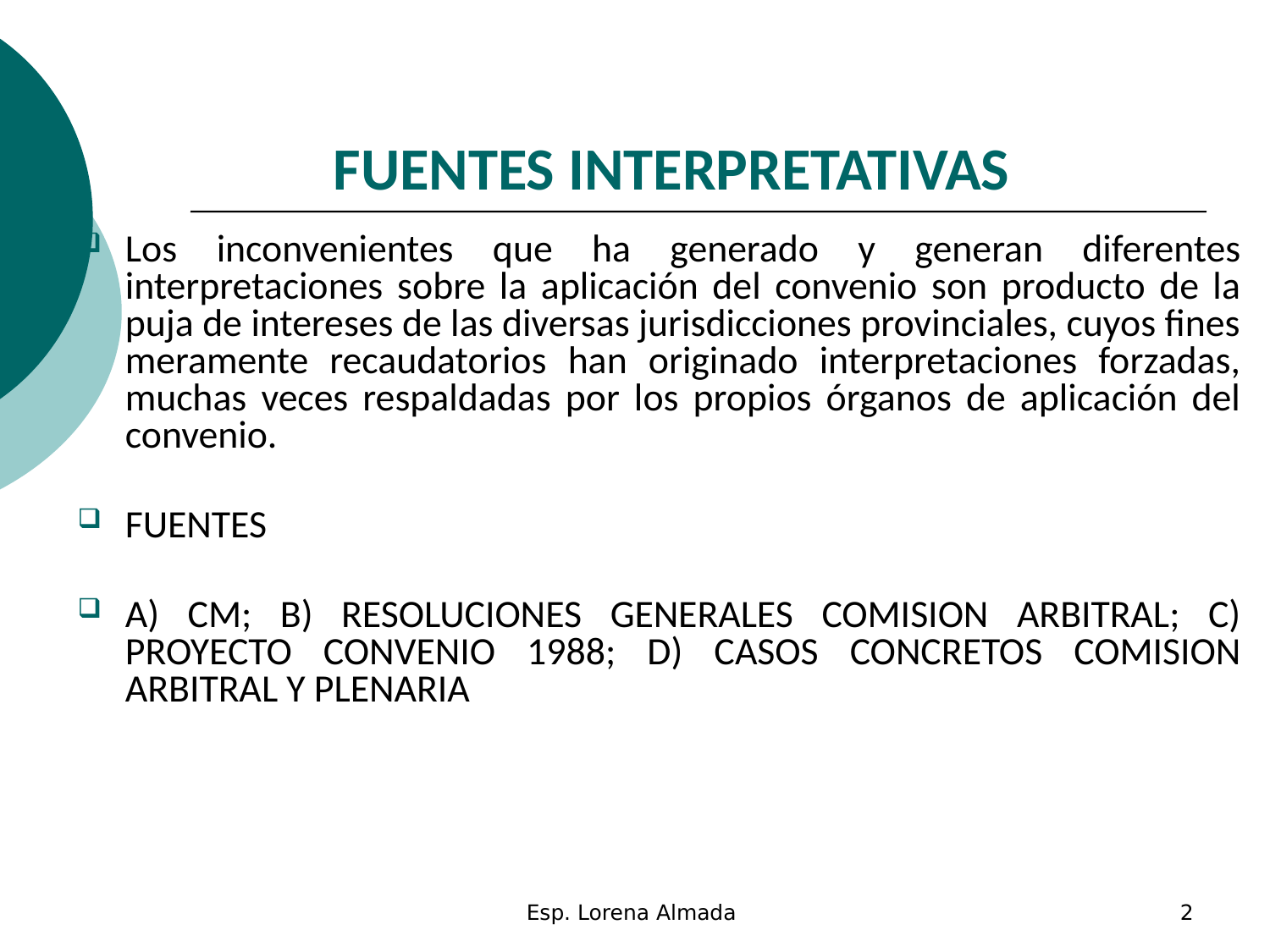

# FUENTES INTERPRETATIVAS
Los inconvenientes que ha generado y generan diferentes interpretaciones sobre la aplicación del convenio son producto de la puja de intereses de las diversas jurisdicciones provinciales, cuyos fines meramente recaudatorios han originado interpretaciones forzadas, muchas veces respaldadas por los propios órganos de aplicación del convenio.

FUENTES

A) CM; B) RESOLUCIONES GENERALES COMISION ARBITRAL; C) PROYECTO CONVENIO 1988; D) CASOS CONCRETOS COMISION ARBITRAL Y PLENARIA

Esp. Lorena Almada
2